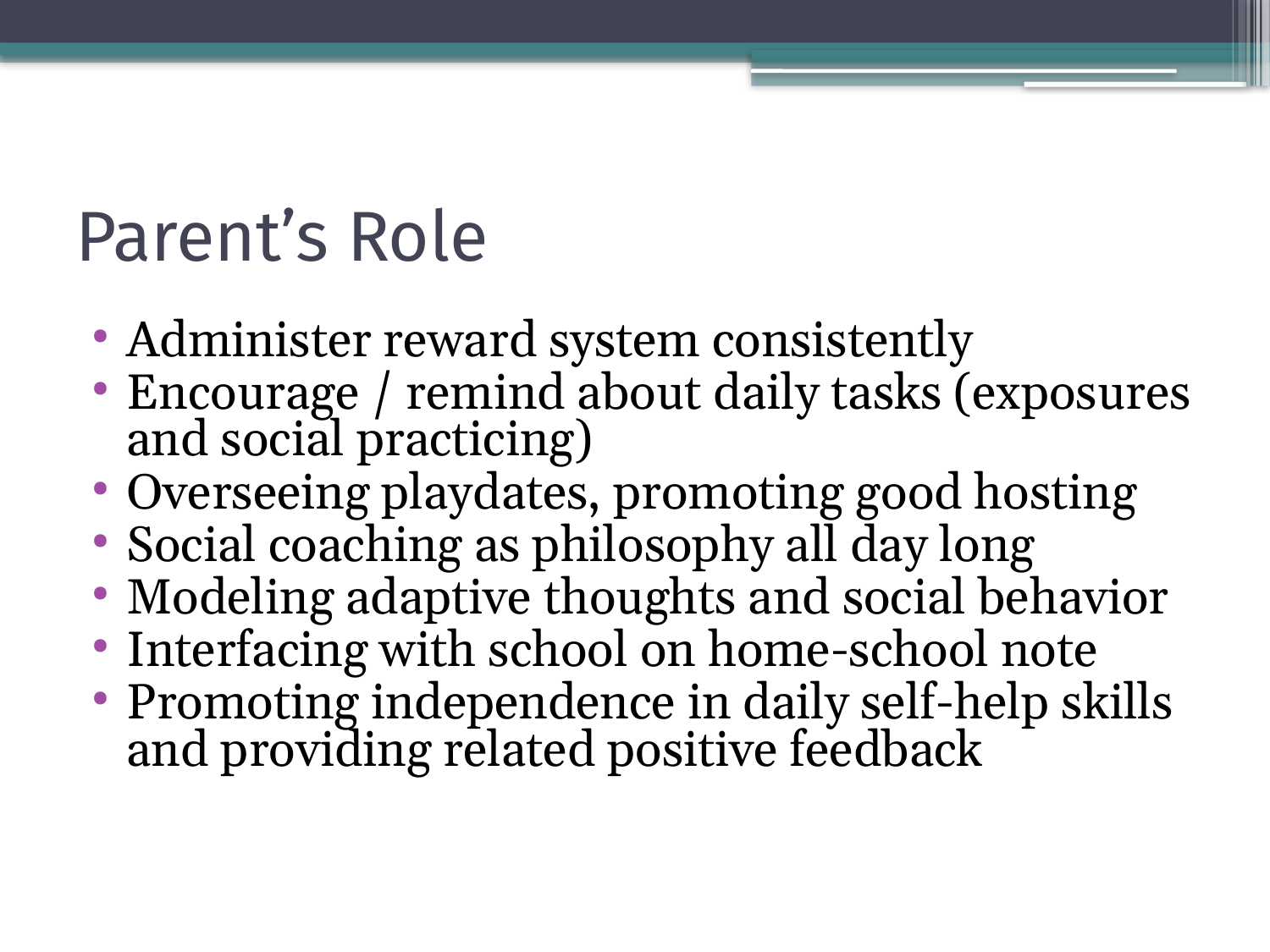

# Parent’s Role
Administer reward system consistently
Encourage / remind about daily tasks (exposures and social practicing)
Overseeing playdates, promoting good hosting
Social coaching as philosophy all day long
Modeling adaptive thoughts and social behavior
Interfacing with school on home-school note
Promoting independence in daily self-help skills and providing related positive feedback